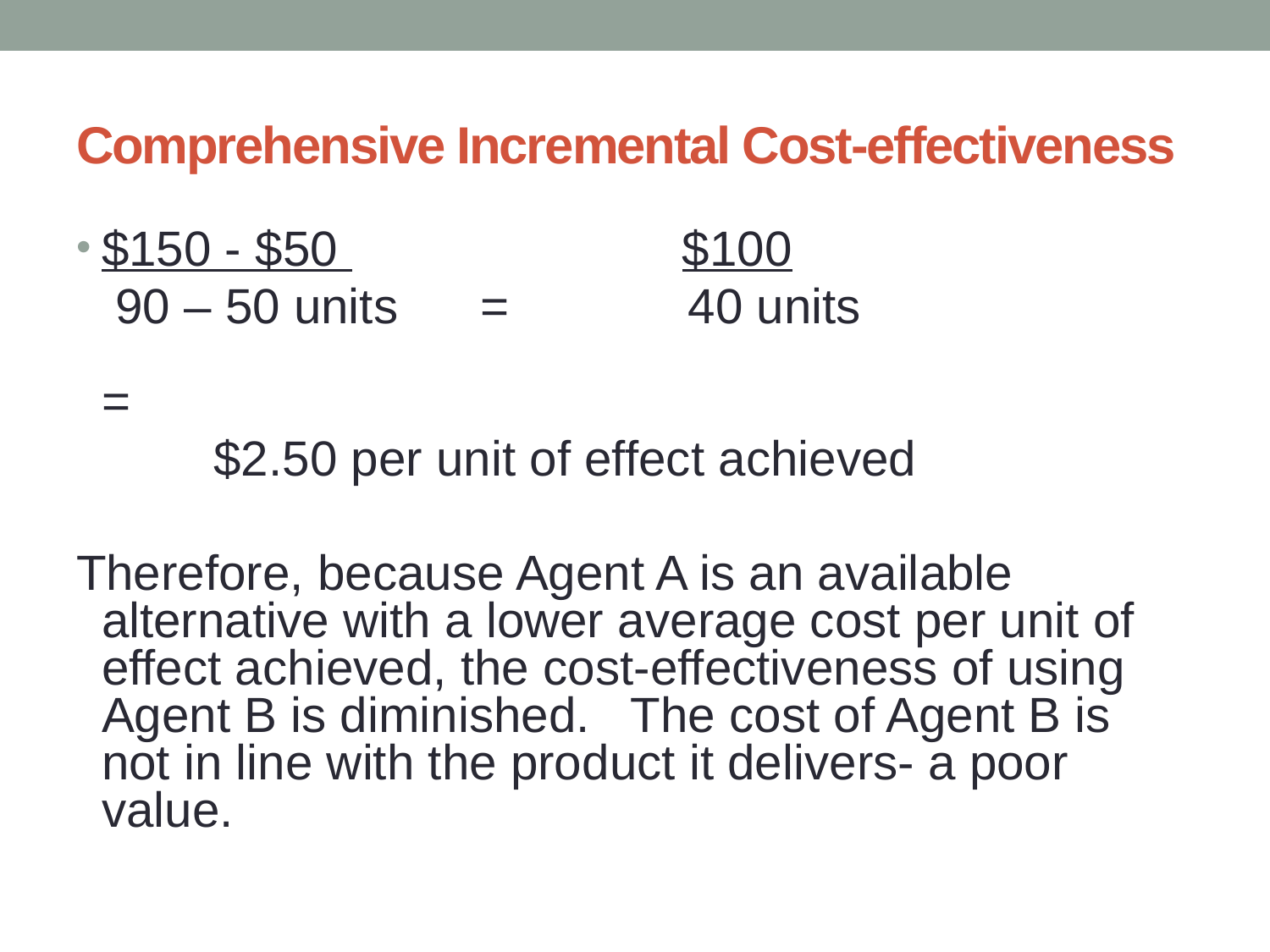

# Comprehensive Incremental Cost-effectiveness
$150 - $50                         $100
	 90 – 50 units      =             40 units
=
          $2.50 per unit of effect achieved

Therefore, because Agent A is an available alternative with a lower average cost per unit of effect achieved, the cost-effectiveness of using Agent B is diminished.   The cost of Agent B is not in line with the product it delivers- a poor value.